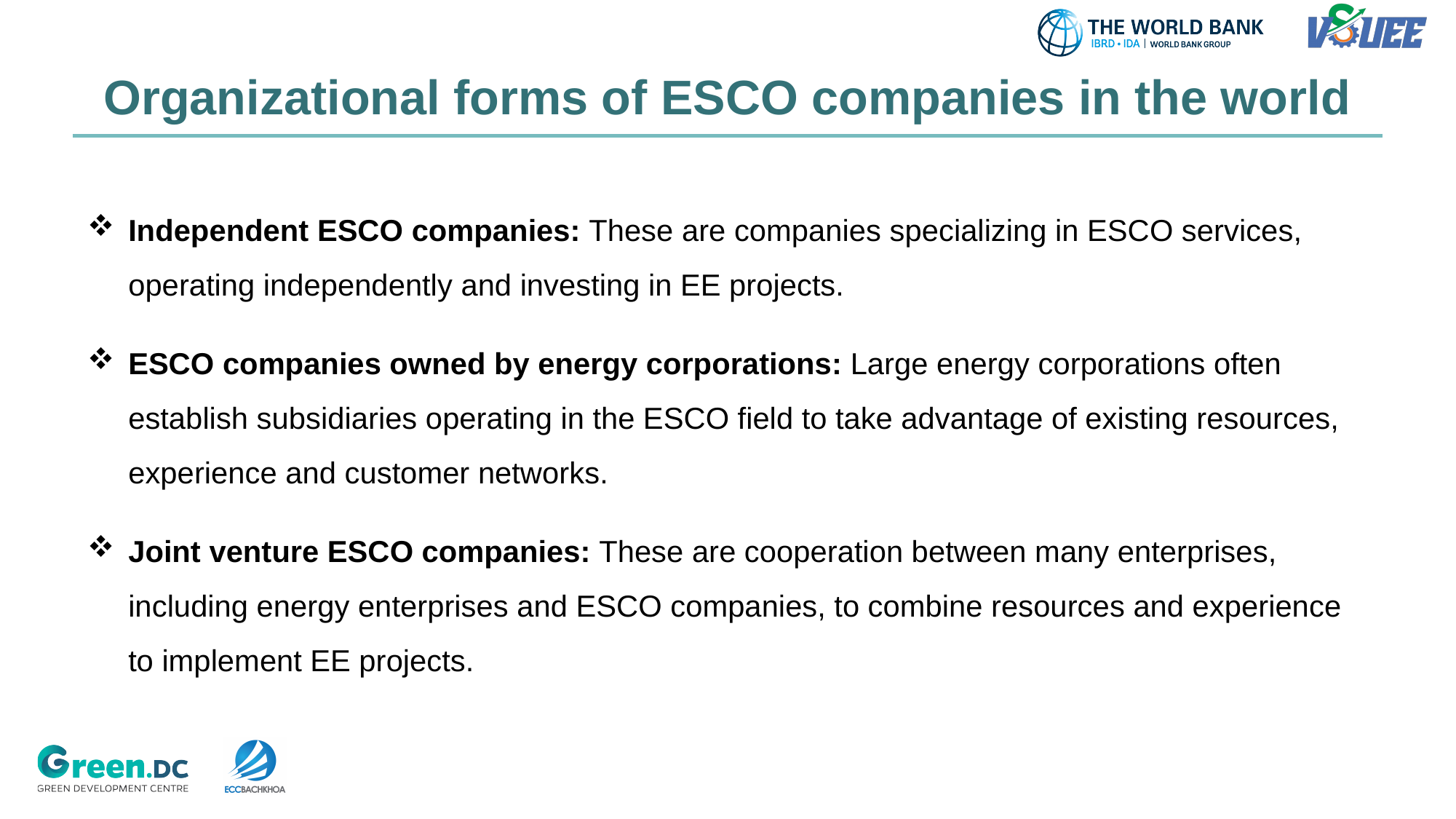

# Organizational forms of ESCO companies in the world
Independent ESCO companies: These are companies specializing in ESCO services, operating independently and investing in EE projects.
ESCO companies owned by energy corporations: Large energy corporations often establish subsidiaries operating in the ESCO field to take advantage of existing resources, experience and customer networks.
Joint venture ESCO companies: These are cooperation between many enterprises, including energy enterprises and ESCO companies, to combine resources and experience to implement EE projects.